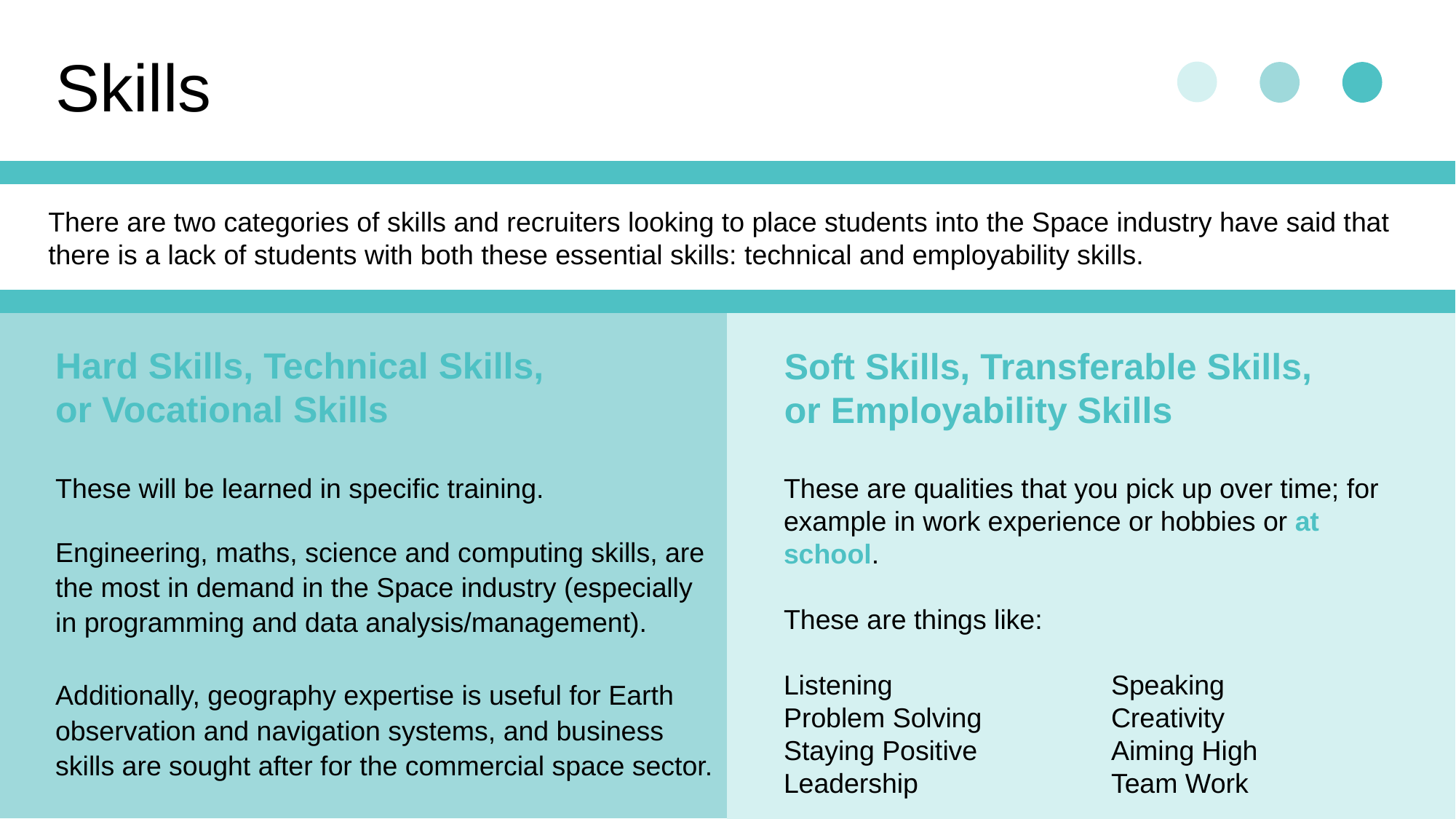

Skills

There are two categories of skills and recruiters looking to place students into the Space industry have said that there is a lack of students with both these essential skills: technical and employability skills.

Hard Skills, Technical Skills,
or Vocational Skills

Soft Skills, Transferable Skills,
or Employability Skills

These will be learned in specific training.

Engineering, maths, science and computing skills, are the most in demand in the Space industry (especially in programming and data analysis/management).

Additionally, geography expertise is useful for Earth observation and navigation systems, and business skills are sought after for the commercial space sector.
These are qualities that you pick up over time; for example in work experience or hobbies or at school.

These are things like:

Listening			Speaking
Problem Solving		Creativity
Staying Positive		Aiming High
Leadership		Team Work